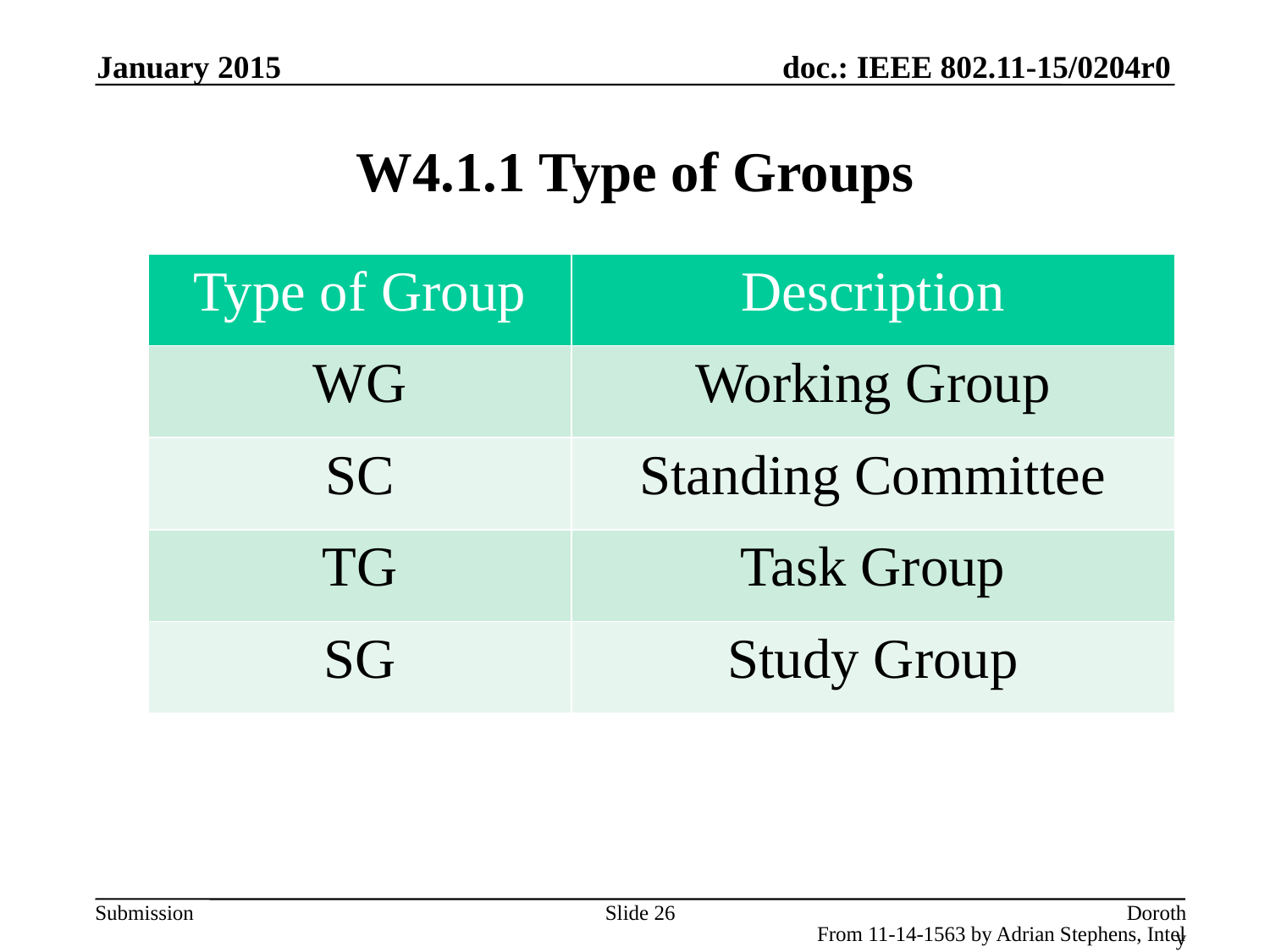

January 2015
# W4.1.1 Type of Groups
| Type of Group | Description |
| --- | --- |
| WG | Working Group |
| SC | Standing Committee |
| TG | Task Group |
| SG | Study Group |
Slide 26
Dorothy Stanley, Aruba Networks
From 11-14-1563 by Adrian Stephens, Intel